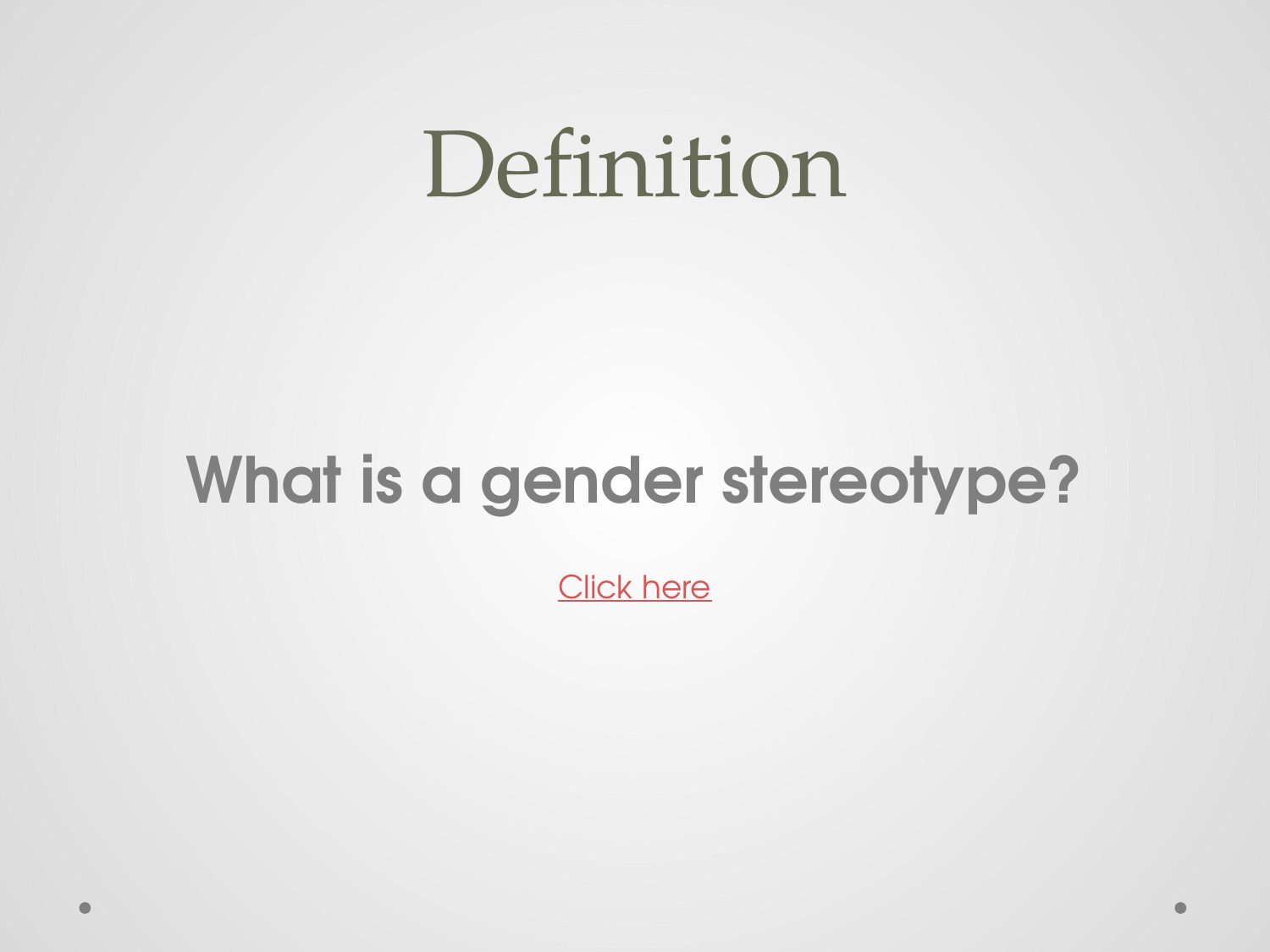

# Definition

What is a gender stereotype?

Click here